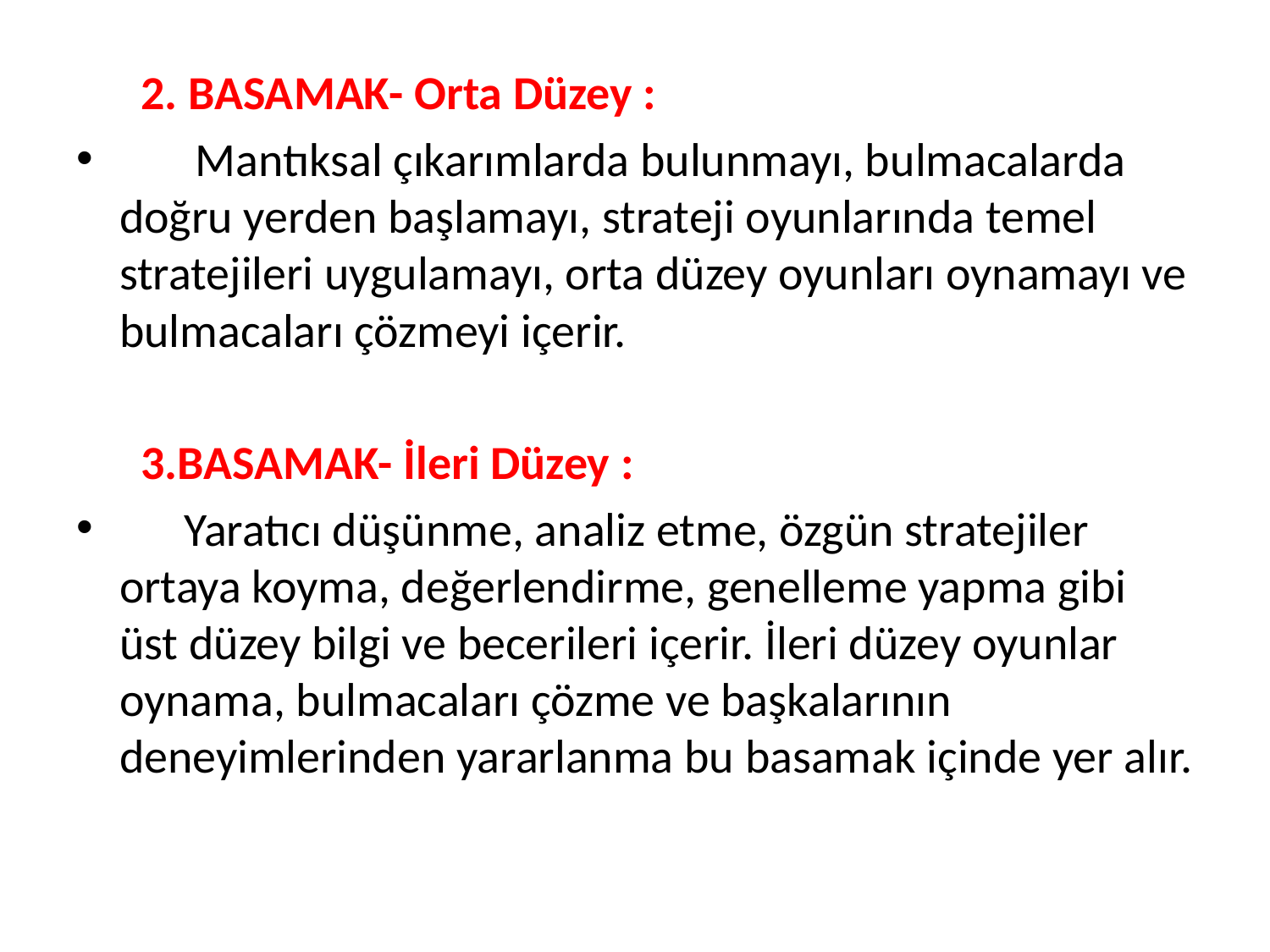

2. BASAMAK- Orta Düzey :
       Mantıksal çıkarımlarda bulunmayı, bulmacalarda doğru yerden başlamayı, strateji oyunlarında temel stratejileri uygulamayı, orta düzey oyunları oynamayı ve bul­macaları çözmeyi içerir.

      3.BASAMAK- İleri Düzey :
      Yaratıcı düşünme, analiz etme, özgün stratejiler ortaya koyma, de­ğerlendirme, genelleme yapma gibi üst düzey bilgi ve becerileri içerir. İleri düzey oyunlar oynama, bulmacaları çözme ve başkalarının deneyimlerinden yararlanma bu basamak içinde yer alır.